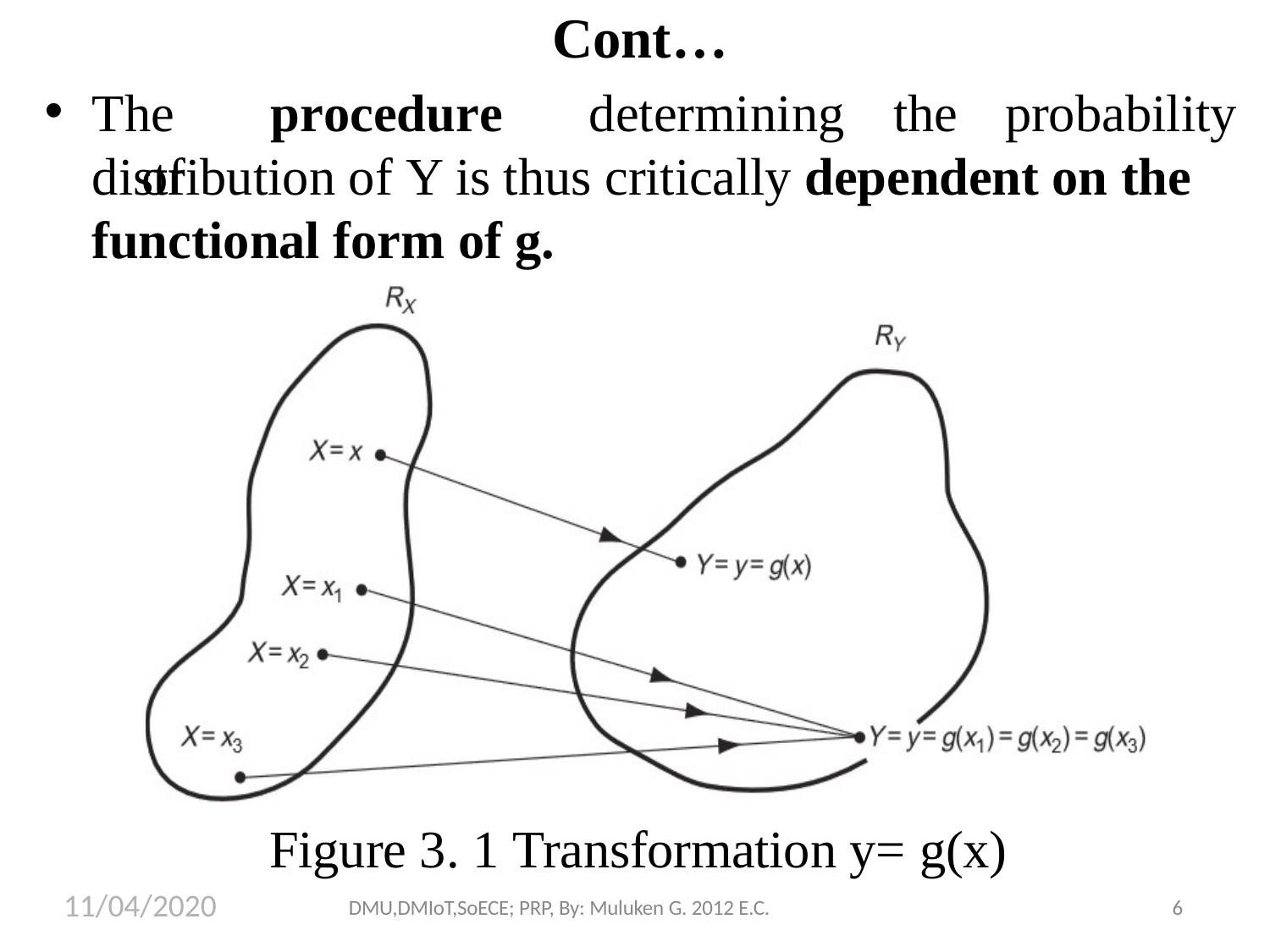

# Cont…
The	procedure	of
determining	the	probability
distribution of Y is thus critically dependent on the  functional form of g.

Figure 3. 1 Transformation y= g(x)
11/04/2020
DMU,DMIoT,SoECE; PRP, By: Muluken G. 2012 E.C.
6